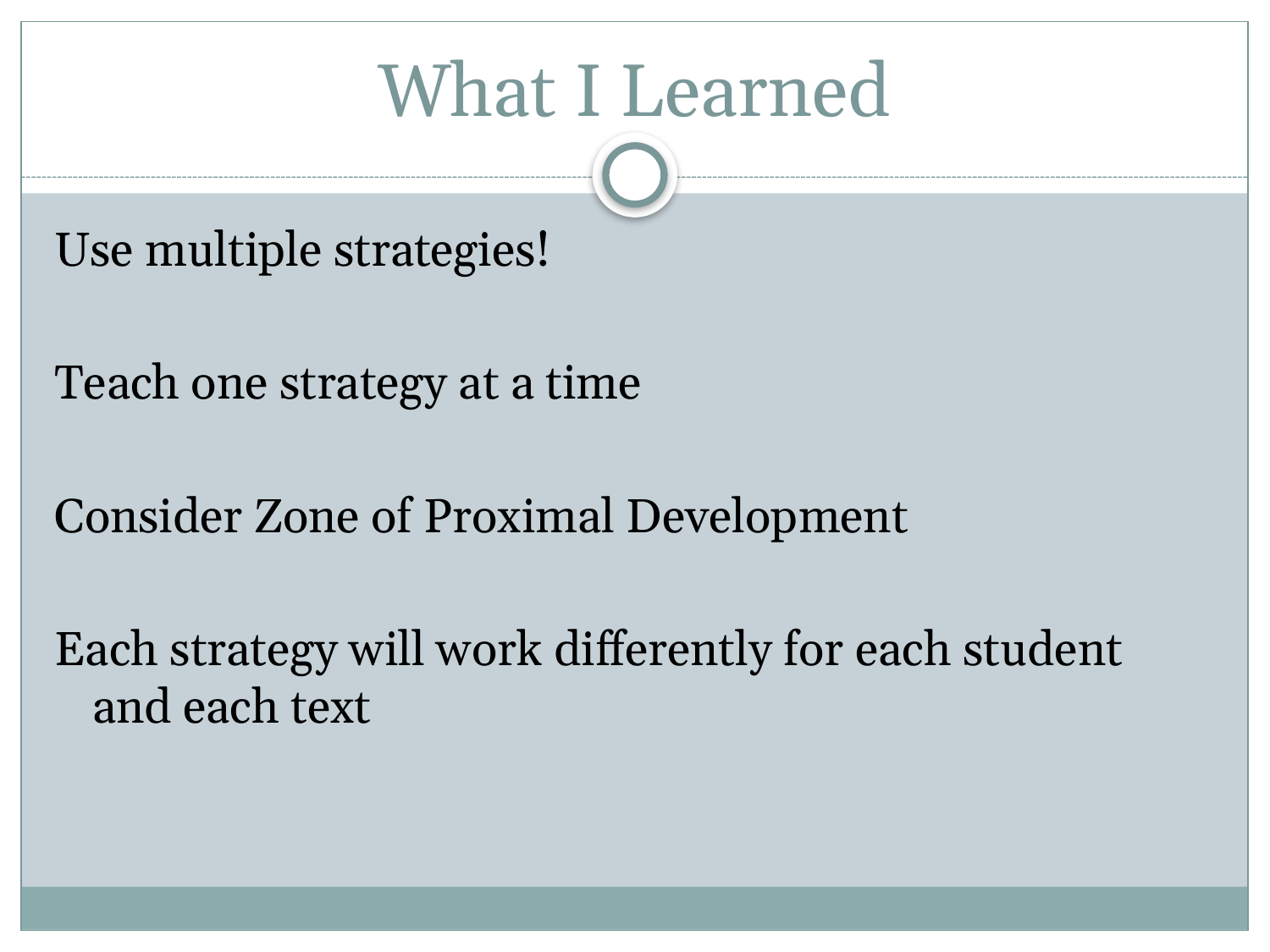

# What I Learned
Use multiple strategies!

Teach one strategy at a time

Consider Zone of Proximal Development

Each strategy will work differently for each student and each text